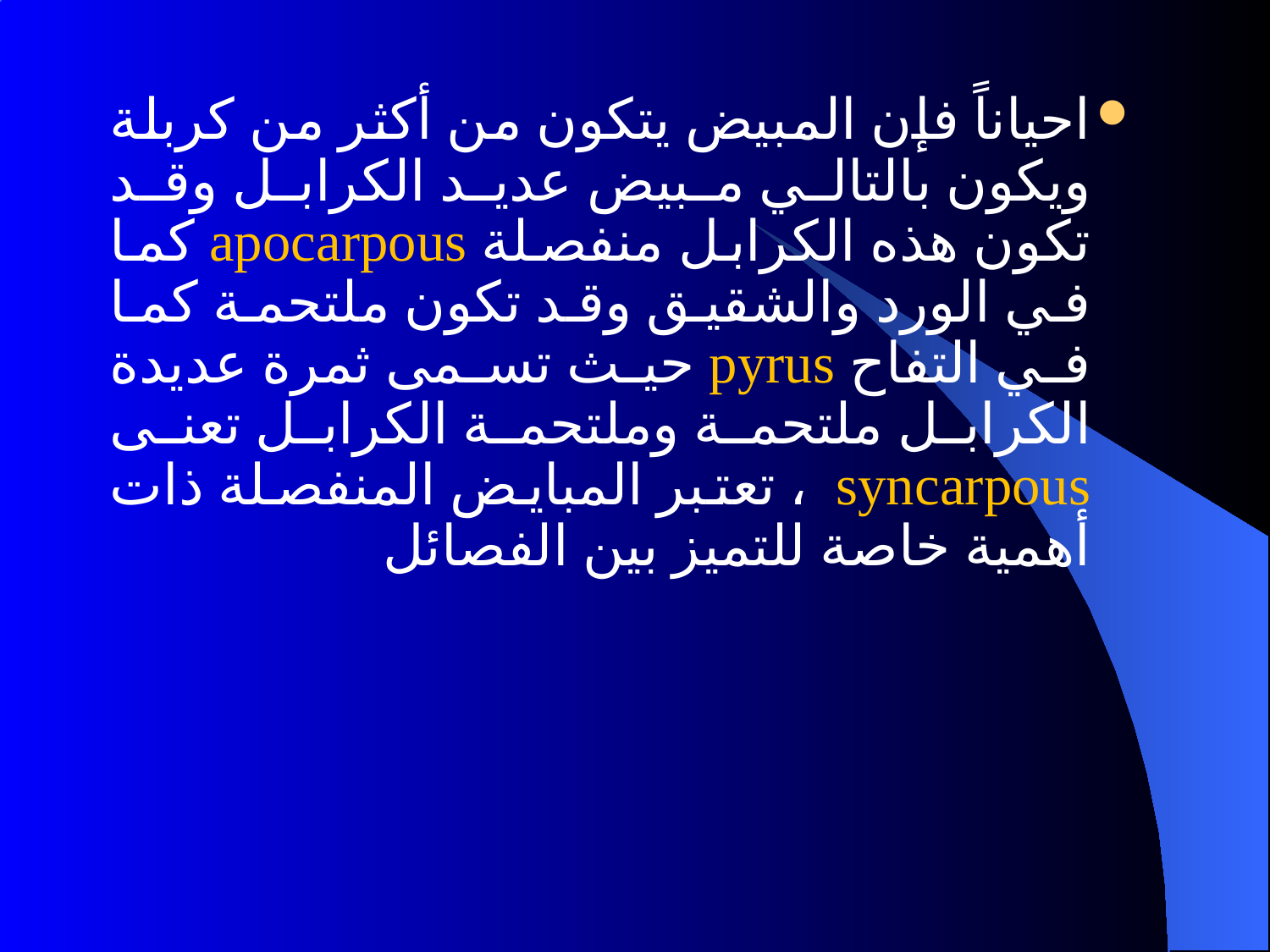

احياناً فإن المبيض يتكون من أكثر من كربلة ويكون بالتالي مبيض عديد الكرابل وقد تكون هذه الكرابل منفصلة apocarpous كما في الورد والشقيق وقد تكون ملتحمة كما في التفاح pyrus حيث تسمى ثمرة عديدة الكرابل ملتحمة وملتحمة الكرابل تعنى syncarpous  ، تعتبر المبايض المنفصلة ذات أهمية خاصة للتميز بين الفصائل